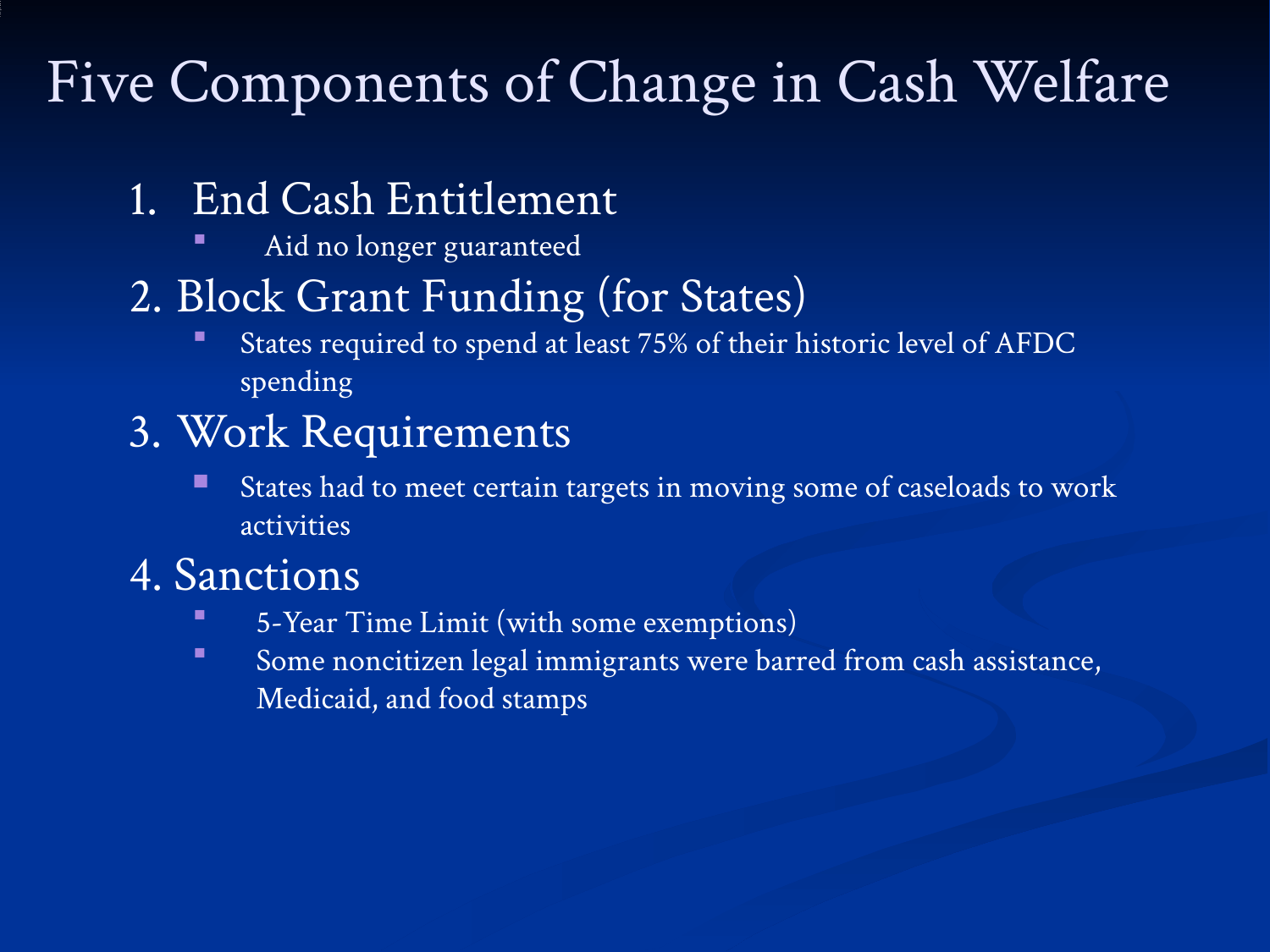

# End Cash Entitlement
Five Components of Change in Cash Welfare

End Cash Entitlement
Aid no longer guaranteed
Block Grant Funding (for States)
States required to spend at least 75% of their historic level of AFDC spending
Work Requirements
States had to meet certain targets in moving some of caseloads to work activities
4. Sanctions
5-Year Time Limit (with some exemptions)
Some noncitizen legal immigrants were barred from cash assistance, Medicaid, and food stamps